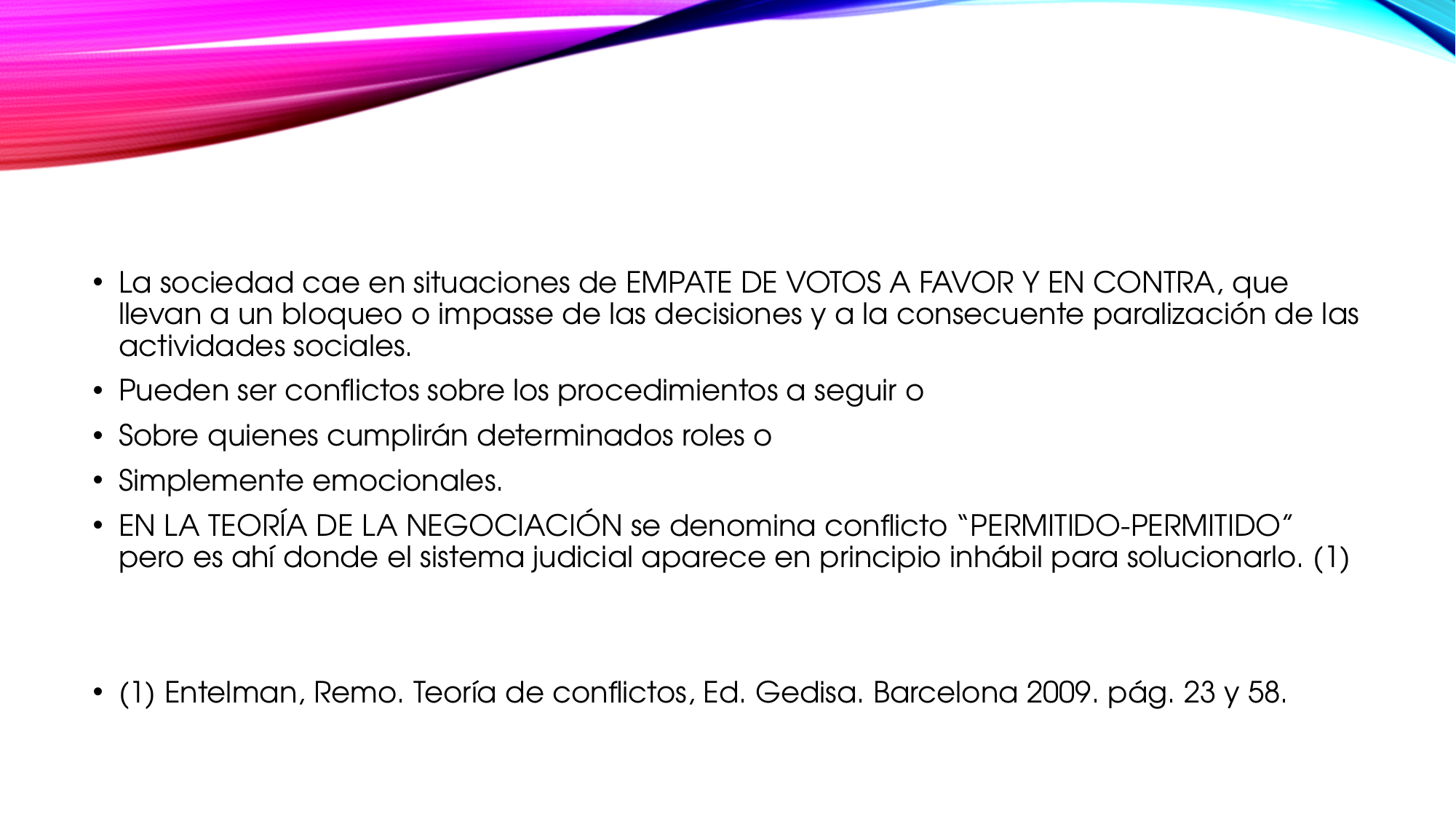

#
La sociedad cae en situaciones de EMPATE DE VOTOS A FAVOR Y EN CONTRA, que llevan a un bloqueo o impasse de las decisiones y a la consecuente paralización de las actividades sociales.
Pueden ser conflictos sobre los procedimientos a seguir o
Sobre quienes cumplirán determinados roles o
Simplemente emocionales.
EN LA TEORÍA DE LA NEGOCIACIÓN se denomina conflicto “PERMITIDO-PERMITIDO” pero es ahí donde el sistema judicial aparece en principio inhábil para solucionarlo. (1)

(1) Entelman, Remo. Teoría de conflictos, Ed. Gedisa. Barcelona 2009. pág. 23 y 58.